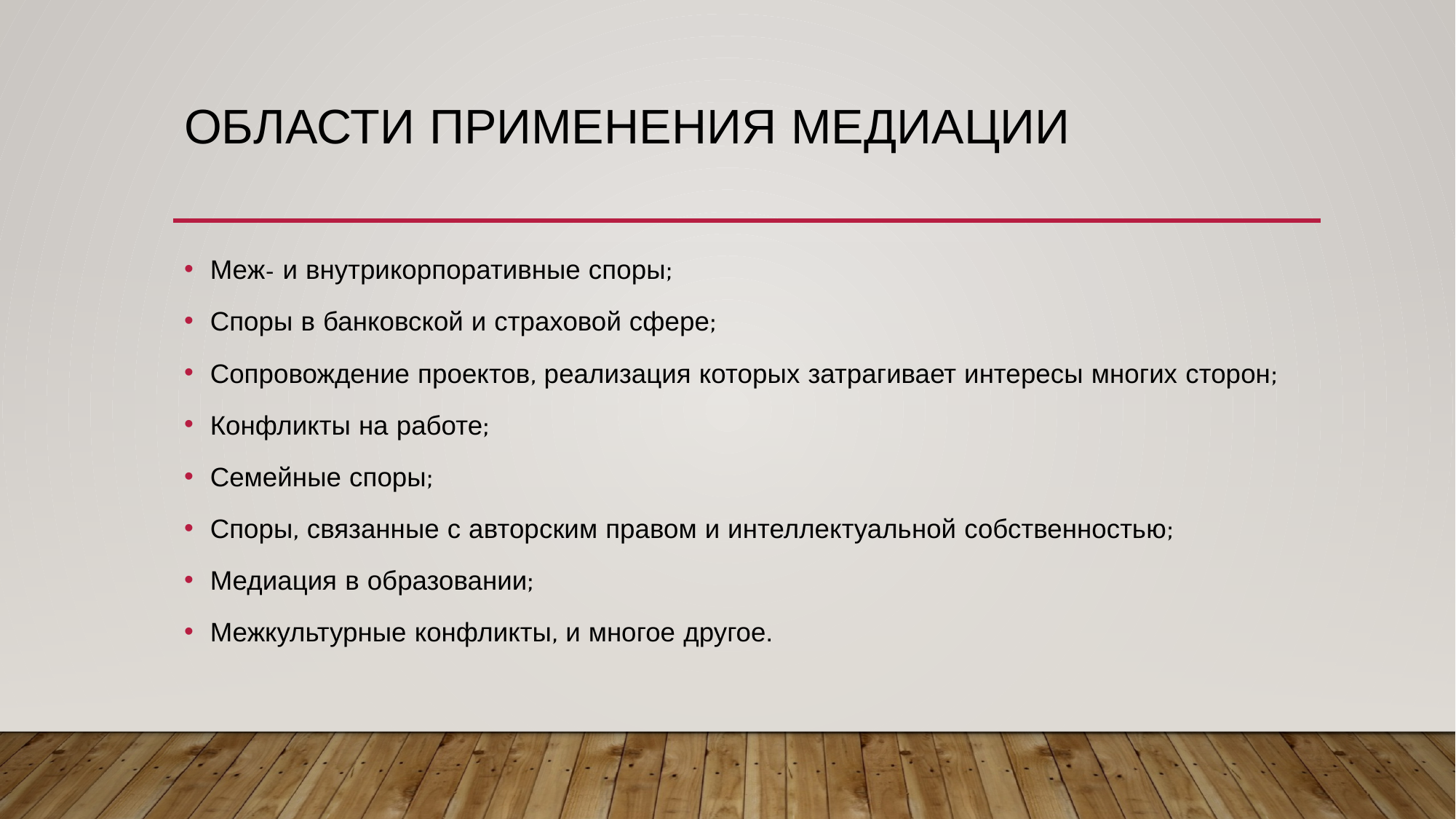

# Области применения медиации
Меж- и внутрикорпоративные споры;
Споры в банковской и страховой сфере;
Сопровождение проектов, реализация которых затрагивает интересы многих сторон;
Конфликты на работе;
Семейные споры;
Споры, связанные с авторским правом и интеллектуальной собственностью;
Медиация в образовании;
Межкультурные конфликты, и многое другое.